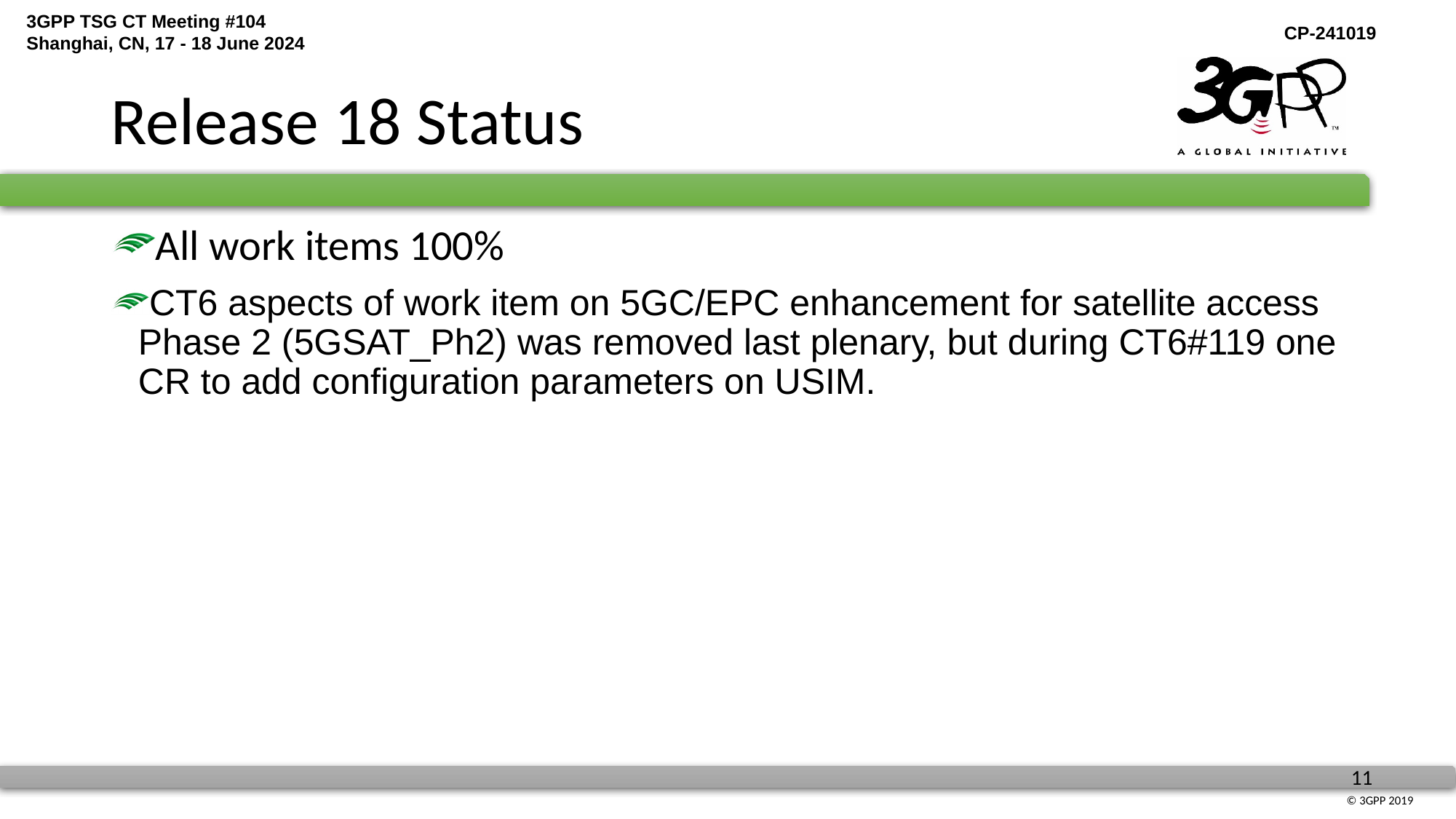

# Release 18 Status
All work items 100%
CT6 aspects of work item on 5GC/EPC enhancement for satellite access Phase 2 (5GSAT_Ph2) was removed last plenary, but during CT6#119 one CR to add configuration parameters on USIM.